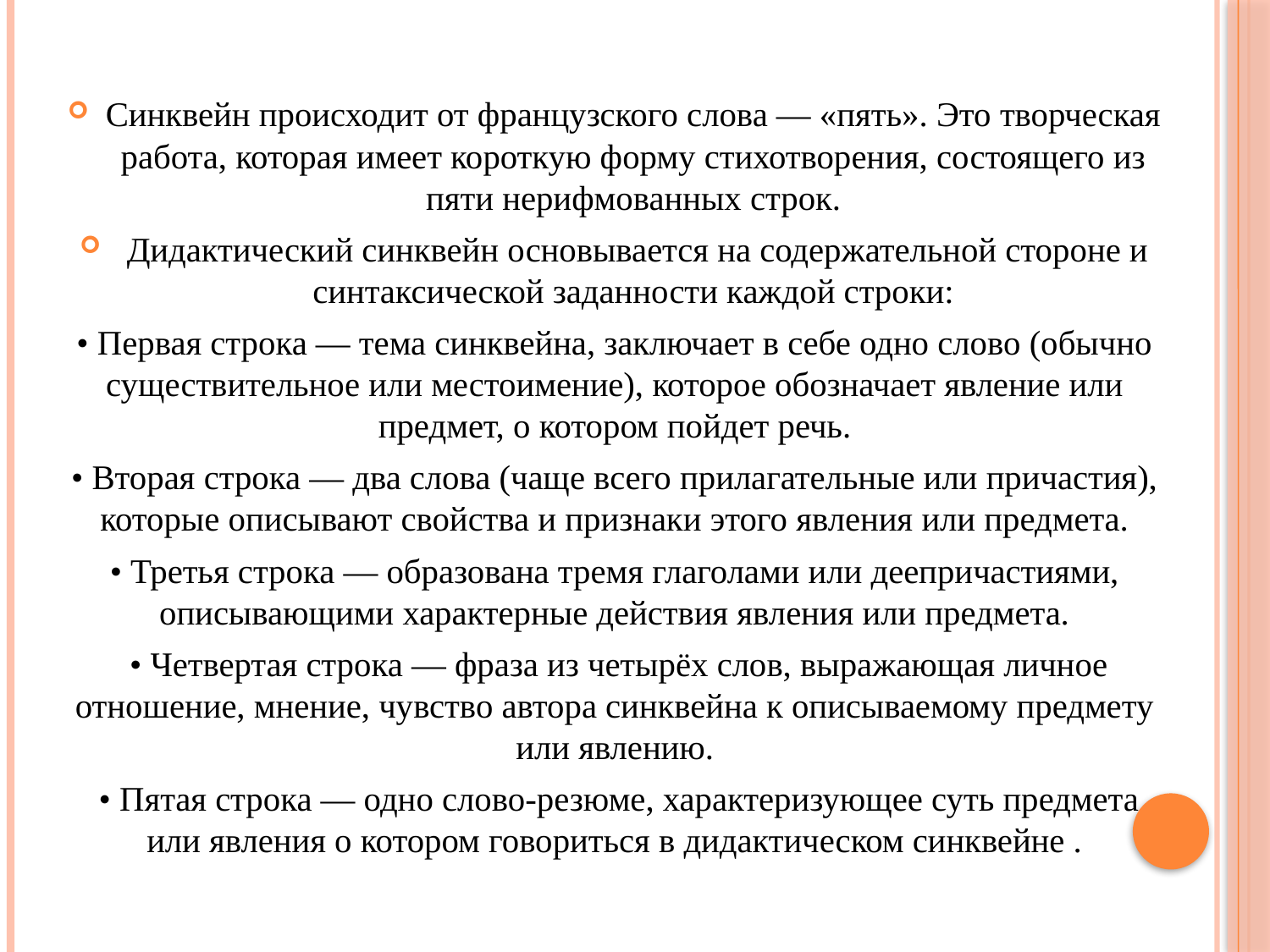

#
Синквейн происходит от французского слова — «пять». Это творческая работа, которая имеет короткую форму стихотворения, состоящего из пяти нерифмованных строк.
 Дидактический синквейн основывается на содержательной стороне и синтаксической заданности каждой строки:
• Первая строка — тема синквейна, заключает в себе одно слово (обычно существительное или местоимение), которое обозначает явление или предмет, о котором пойдет речь.
• Вторая строка — два слова (чаще всего прилагательные или причастия), которые описывают свойства и признаки этого явления или предмета.
• Третья строка — образована тремя глаголами или деепричастиями, описывающими характерные действия явления или предмета.
 • Четвертая строка — фраза из четырёх слов, выражающая личное отношение, мнение, чувство автора синквейна к описываемому предмету или явлению.
 • Пятая строка — одно слово-резюме, характеризующее суть предмета или явления о котором говориться в дидактическом синквейне .